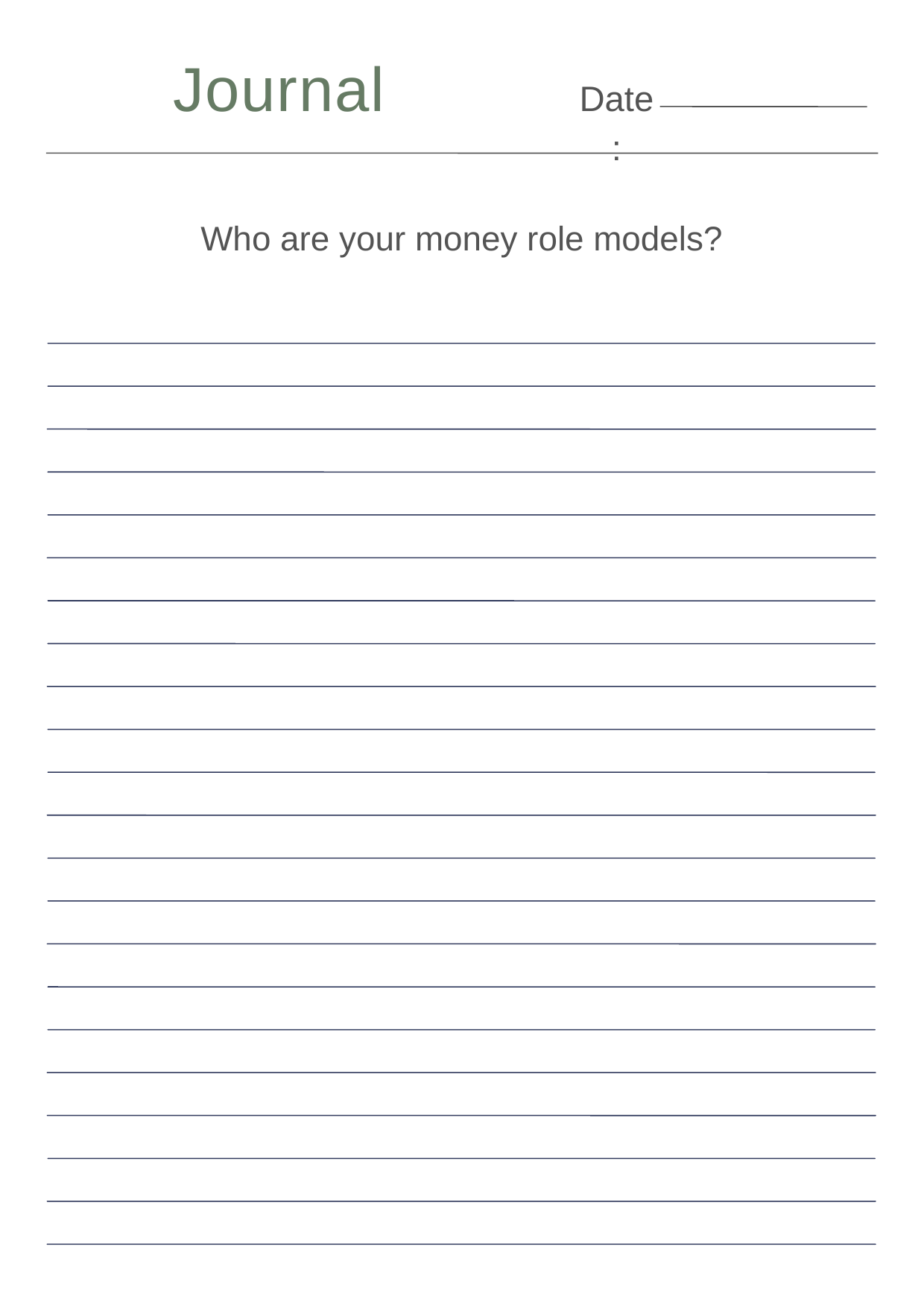

Journal
Date:

Who are your money role models?